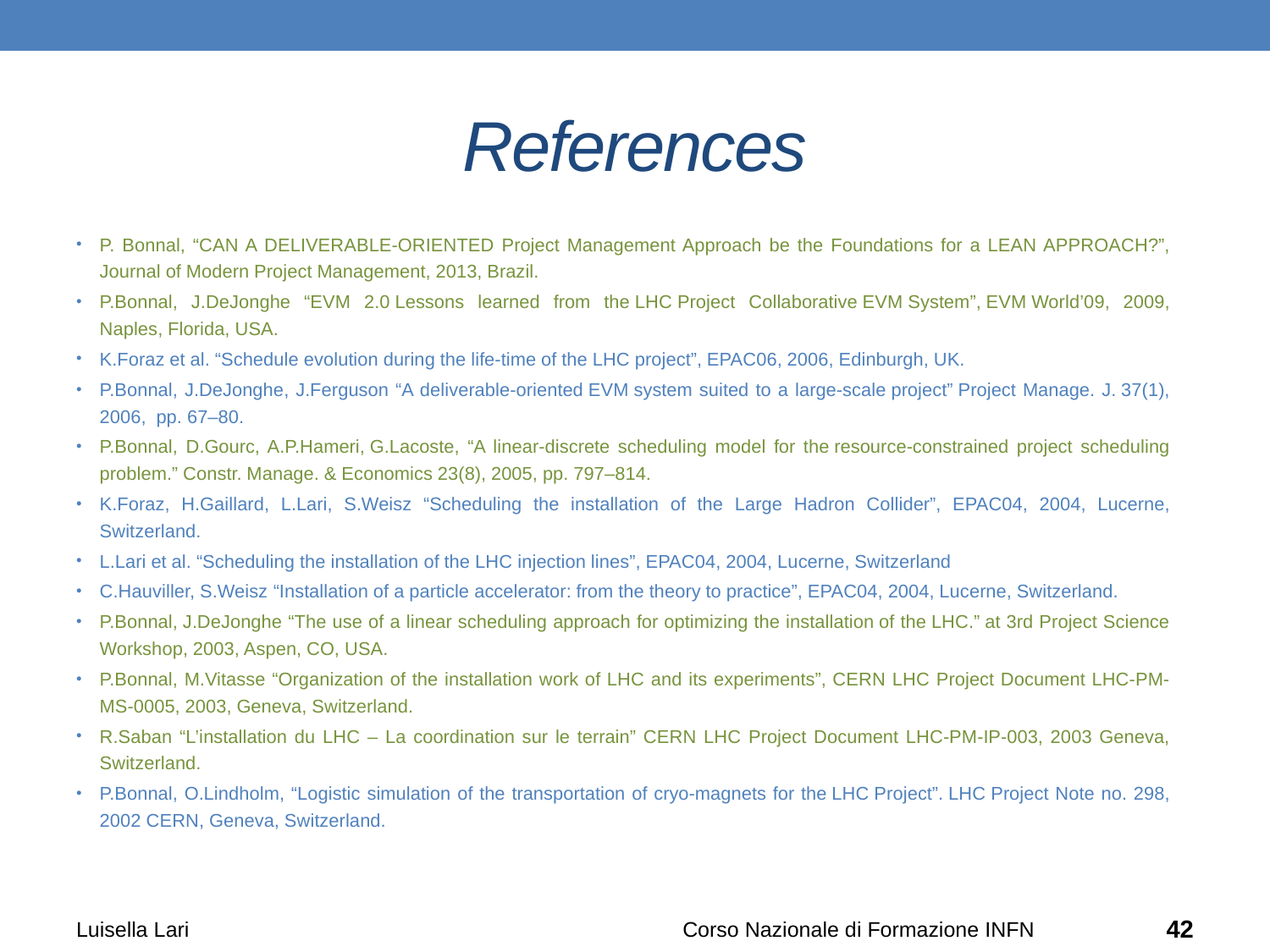

# References
P. Bonnal, “CAN A DELIVERABLE-ORIENTED Project Management Approach be the Foundations for a LEAN APPROACH?”, Journal of Modern Project Management, 2013, Brazil.
P.Bonnal, J.DeJonghe “EVM 2.0 Lessons learned from the LHC Project Collaborative EVM System”, EVM World’09, 2009, Naples, Florida, USA.
K.Foraz et al. “Schedule evolution during the life-time of the LHC project”, EPAC06, 2006, Edinburgh, UK.
P.Bonnal, J.DeJonghe, J.Ferguson “A deliverable-oriented EVM system suited to a large-scale project” Project Manage. J. 37(1), 2006,  pp. 67–80.
P.Bonnal, D.Gourc, A.P.Hameri, G.Lacoste, “A linear-discrete scheduling model for the resource-constrained project scheduling problem.” Constr. Manage. & Economics 23(8), 2005, pp. 797–814.
K.Foraz, H.Gaillard, L.Lari, S.Weisz “Scheduling the installation of the Large Hadron Collider”, EPAC04, 2004, Lucerne, Switzerland.
L.Lari et al. “Scheduling the installation of the LHC injection lines”, EPAC04, 2004, Lucerne, Switzerland
C.Hauviller, S.Weisz “Installation of a particle accelerator: from the theory to practice”, EPAC04, 2004, Lucerne, Switzerland.
P.Bonnal, J.DeJonghe “The use of a linear scheduling approach for optimizing the installation of the LHC.” at 3rd Project Science Workshop, 2003, Aspen, CO, USA.
P.Bonnal, M.Vitasse “Organization of the installation work of LHC and its experiments”, CERN LHC Project Document LHC-PM-MS-0005, 2003, Geneva, Switzerland.
R.Saban “L’installation du LHC – La coordination sur le terrain” CERN LHC Project Document LHC-PM-IP-003, 2003 Geneva, Switzerland.
P.Bonnal, O.Lindholm, “Logistic simulation of the transportation of cryo-magnets for the LHC Project”. LHC Project Note no. 298, 2002 CERN, Geneva, Switzerland.
Luisella Lari
Corso Nazionale di Formazione INFN
42